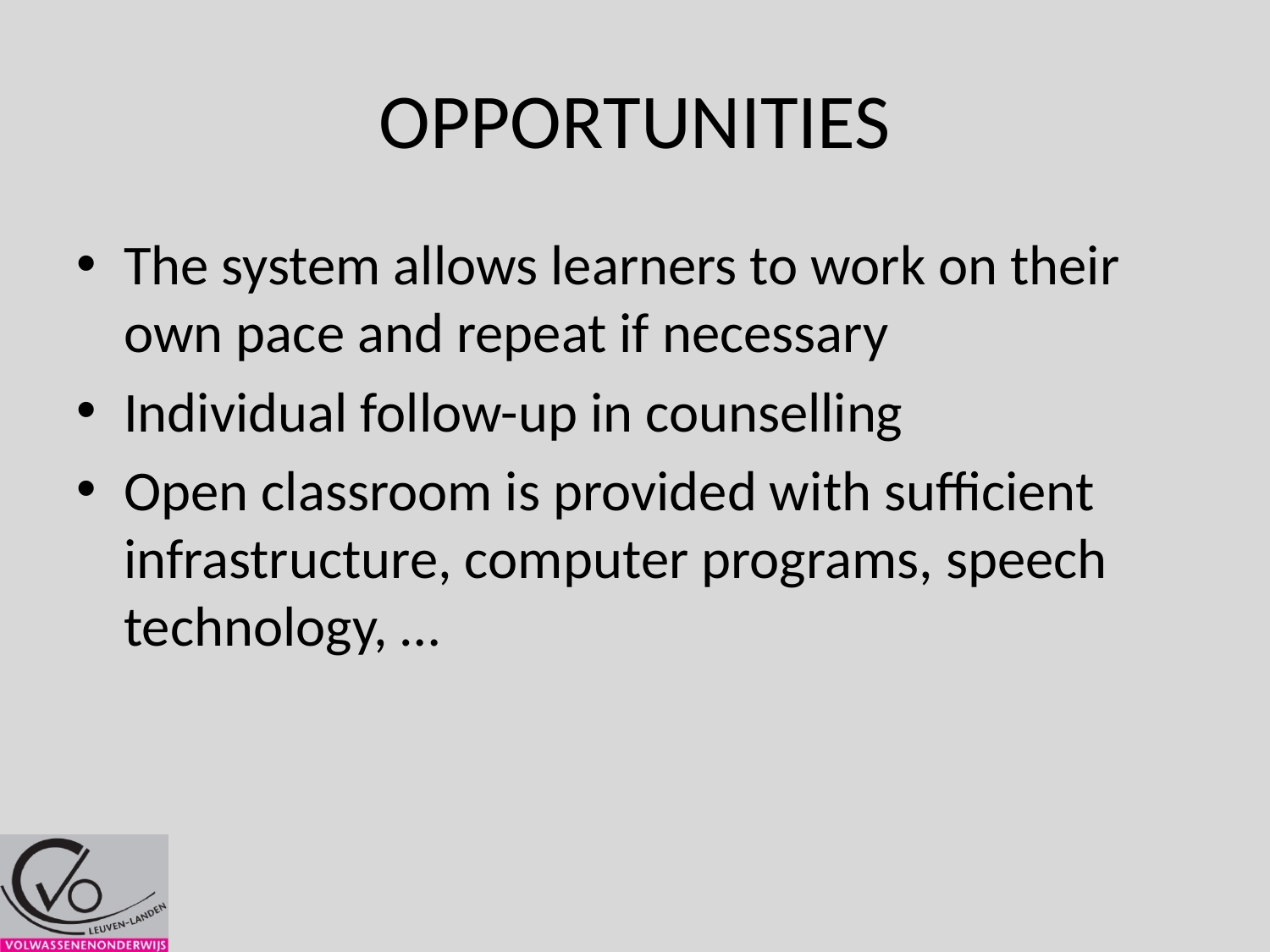

# OPPORTUNITIES
The system allows learners to work on their own pace and repeat if necessary
Individual follow-up in counselling
Open classroom is provided with sufficient infrastructure, computer programs, speech technology, …